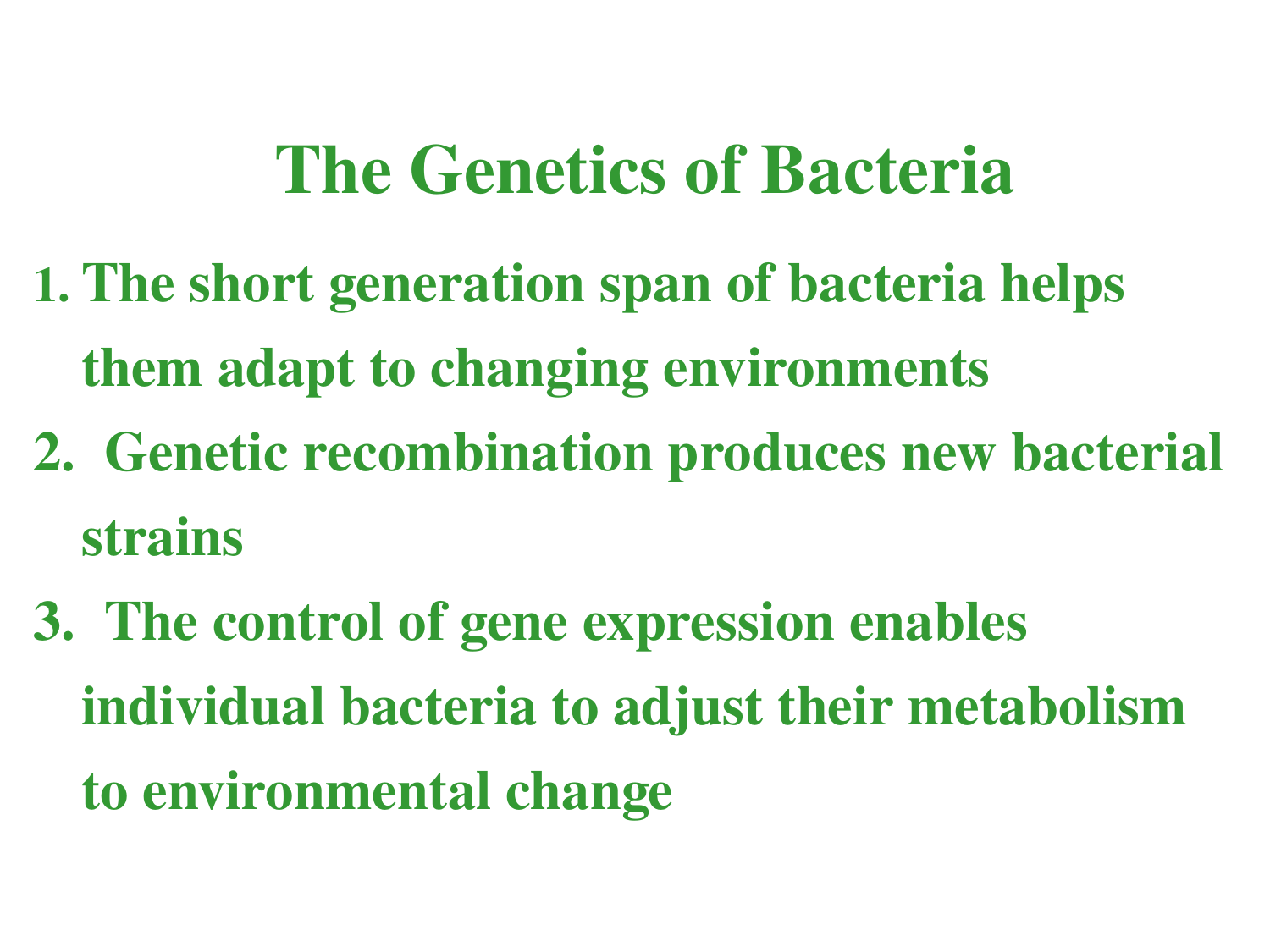

The Genetics of Bacteria
1.	The short generation span of bacteria helps them adapt to changing environments
2.  Genetic recombination produces new bacterial strains
3.  The control of gene expression enables individual bacteria to adjust their metabolism to environmental change